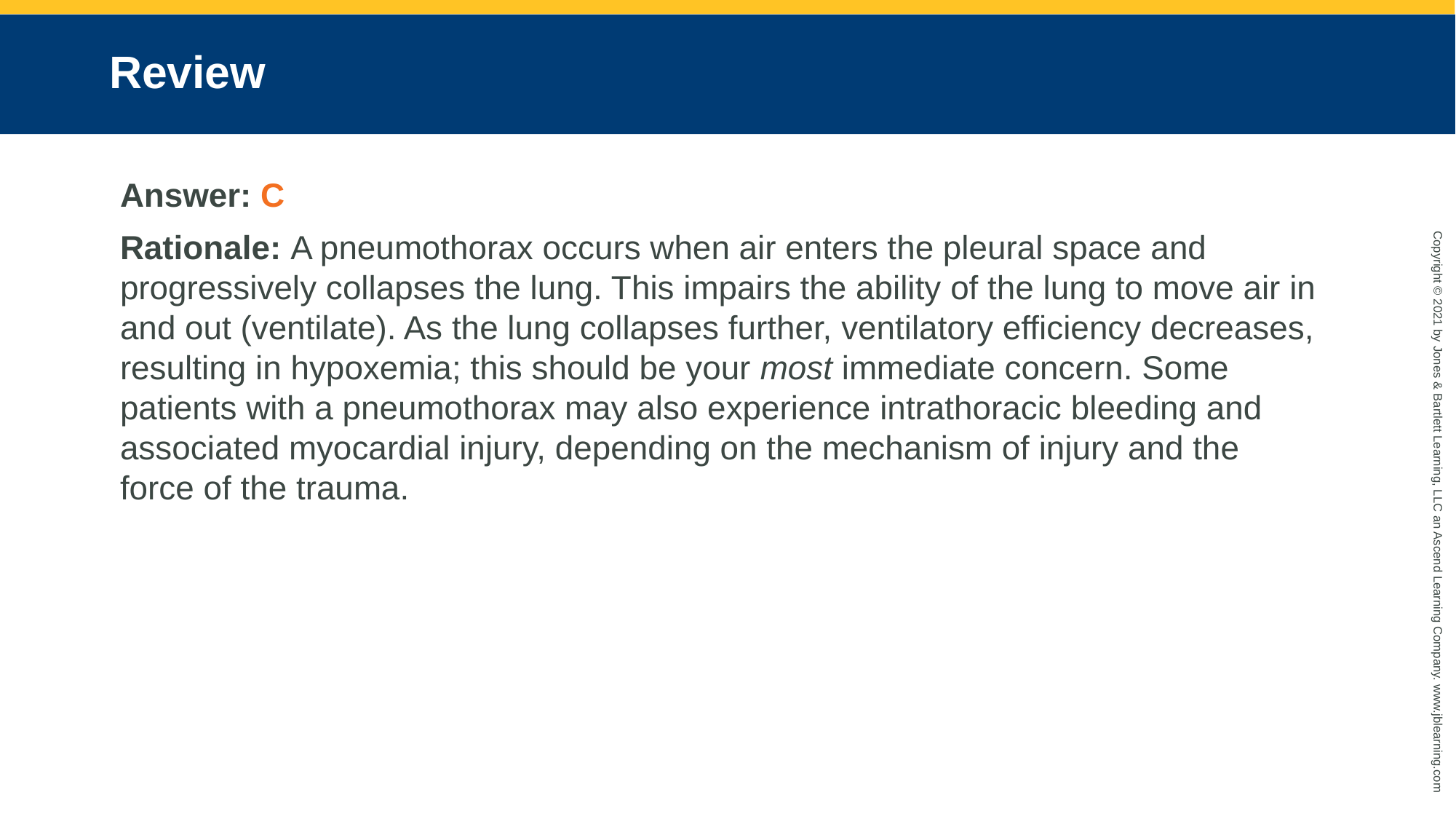

# Review
Answer: C
Rationale: A pneumothorax occurs when air enters the pleural space and progressively collapses the lung. This impairs the ability of the lung to move air in and out (ventilate). As the lung collapses further, ventilatory efficiency decreases, resulting in hypoxemia; this should be your most immediate concern. Some patients with a pneumothorax may also experience intrathoracic bleeding and associated myocardial injury, depending on the mechanism of injury and the force of the trauma.